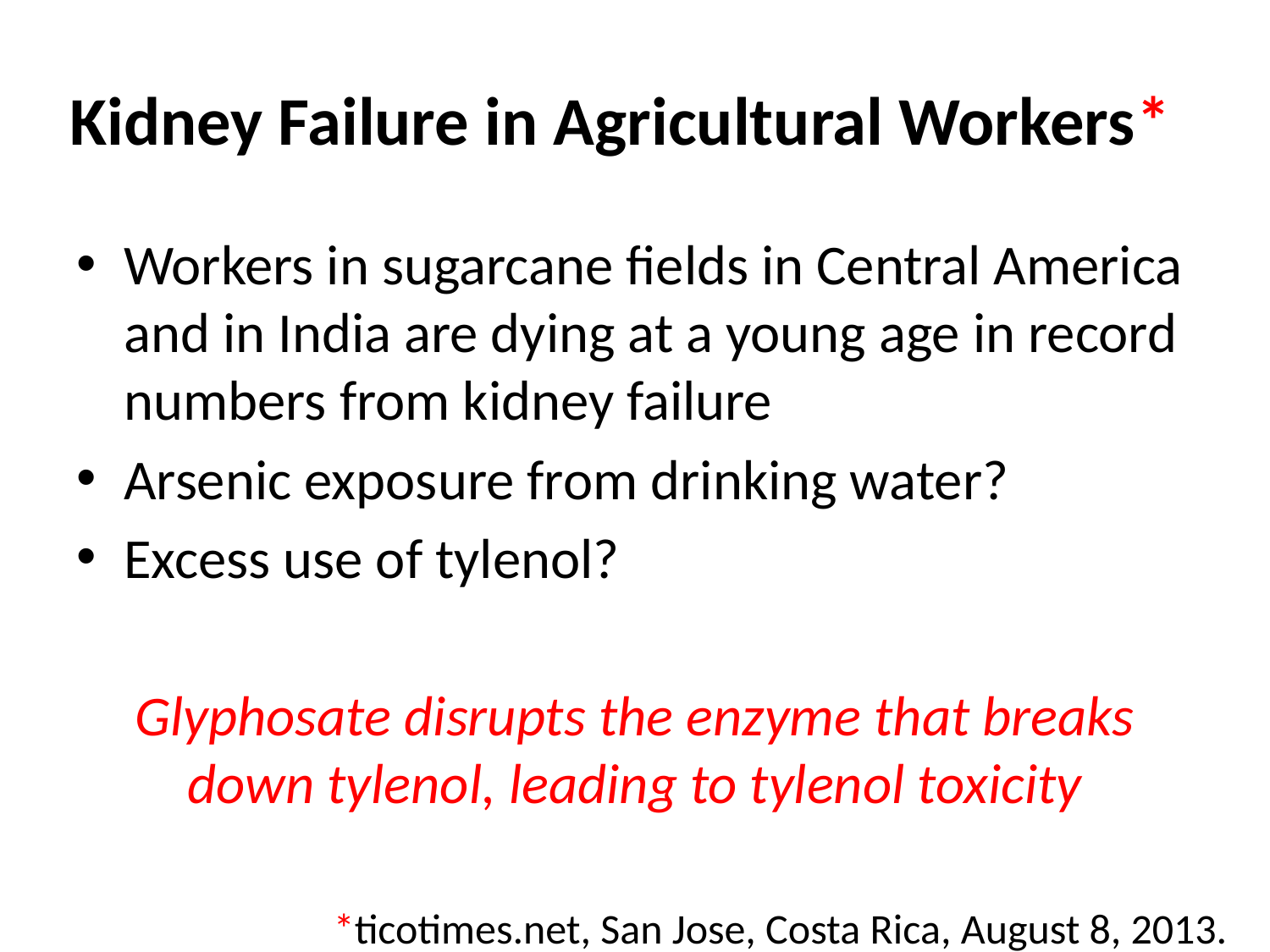

# Kidney Failure in Agricultural Workers*
Workers in sugarcane fields in Central America and in India are dying at a young age in record numbers from kidney failure
Arsenic exposure from drinking water?
Excess use of tylenol?

Glyphosate disrupts the enzyme that breaks down tylenol, leading to tylenol toxicity
*ticotimes.net, San Jose, Costa Rica, August 8, 2013.